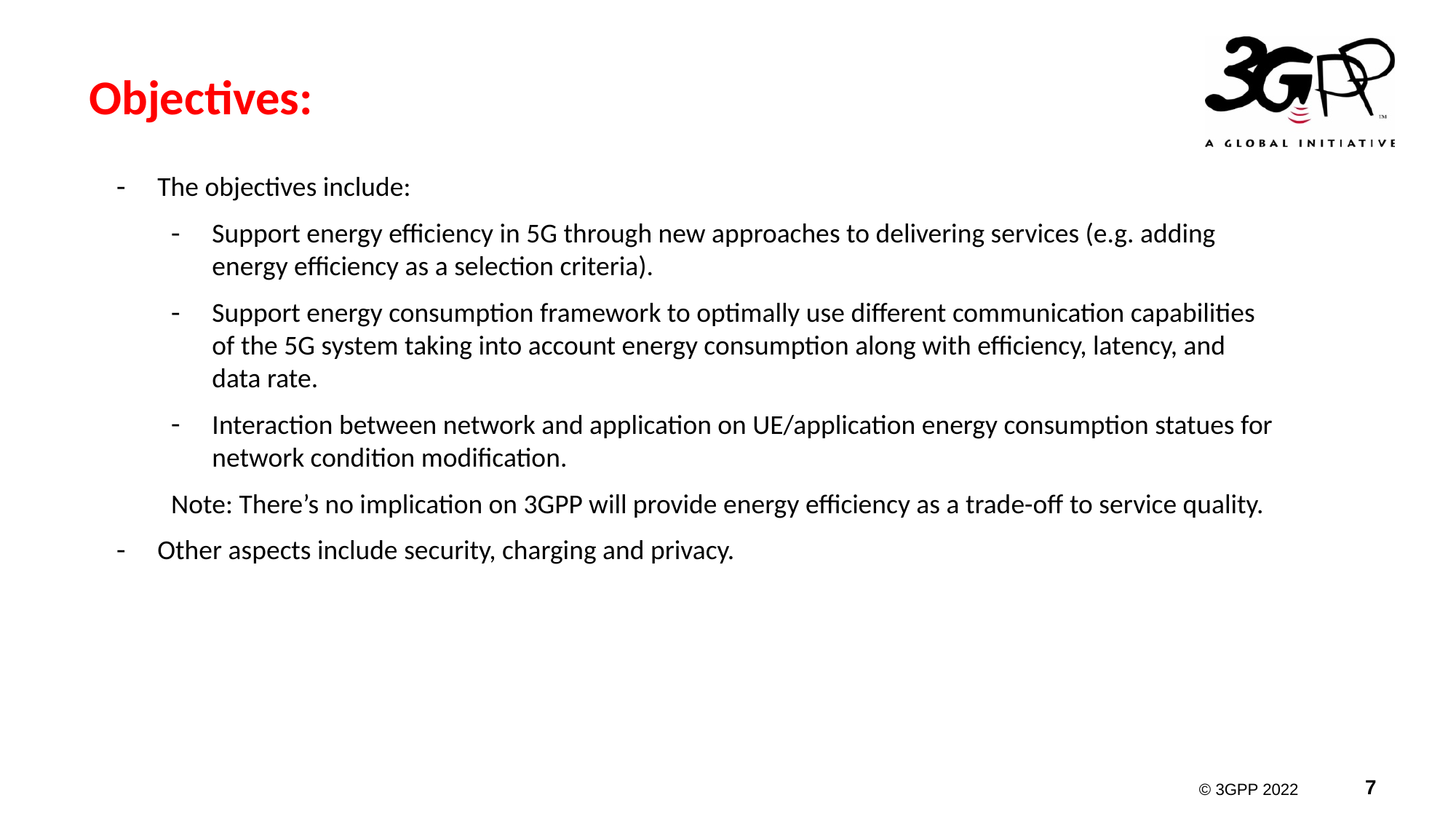

# Objectives:
The objectives include:
Support energy efficiency in 5G through new approaches to delivering services (e.g. adding energy efficiency as a selection criteria).
Support energy consumption framework to optimally use different communication capabilities of the 5G system taking into account energy consumption along with efficiency, latency, and data rate.
Interaction between network and application on UE/application energy consumption statues for network condition modification.
Note: There’s no implication on 3GPP will provide energy efficiency as a trade-off to service quality.
Other aspects include security, charging and privacy.